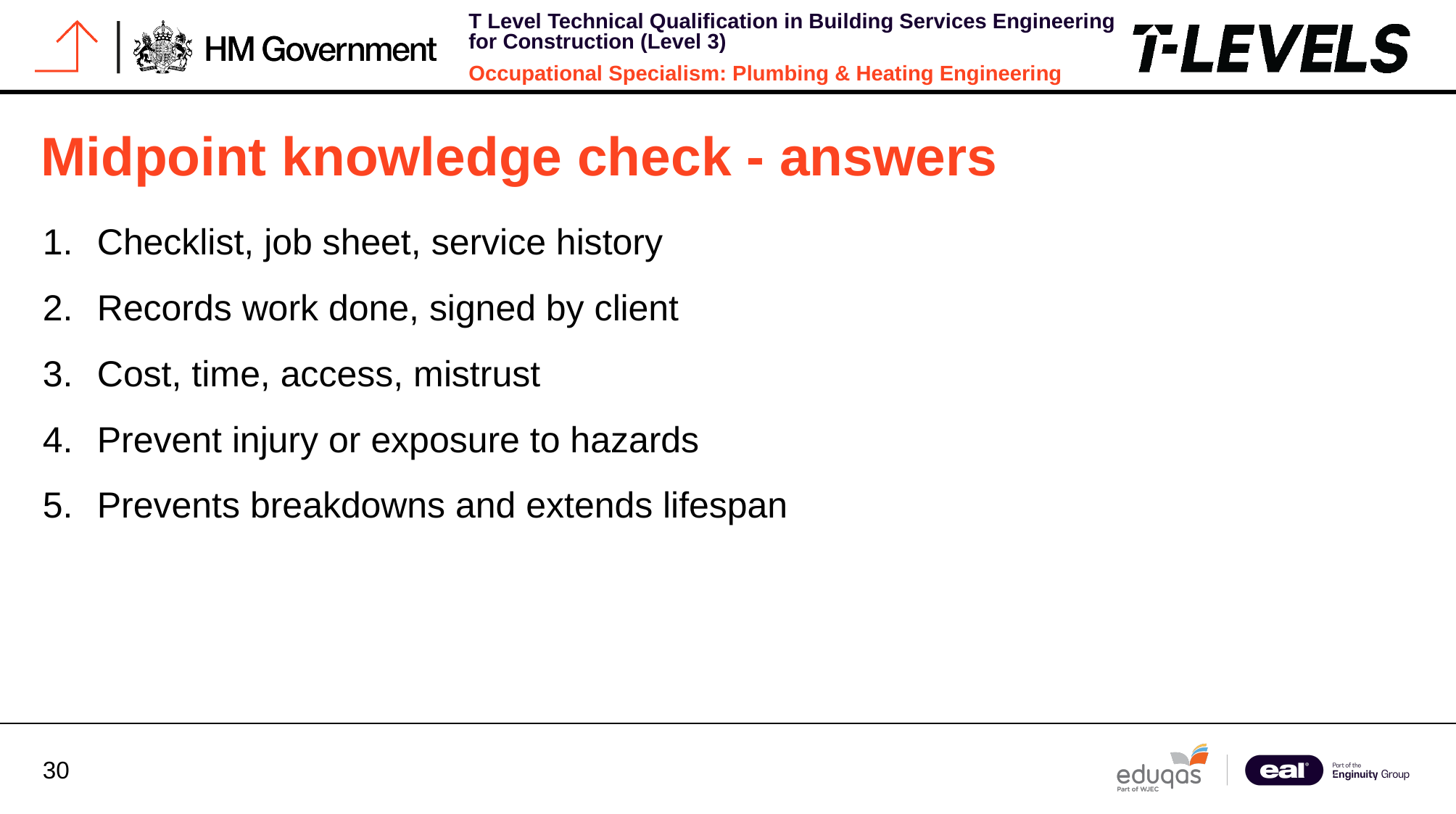

# Midpoint knowledge check - answers
Checklist, job sheet, service history
Records work done, signed by client
Cost, time, access, mistrust
Prevent injury or exposure to hazards
Prevents breakdowns and extends lifespan